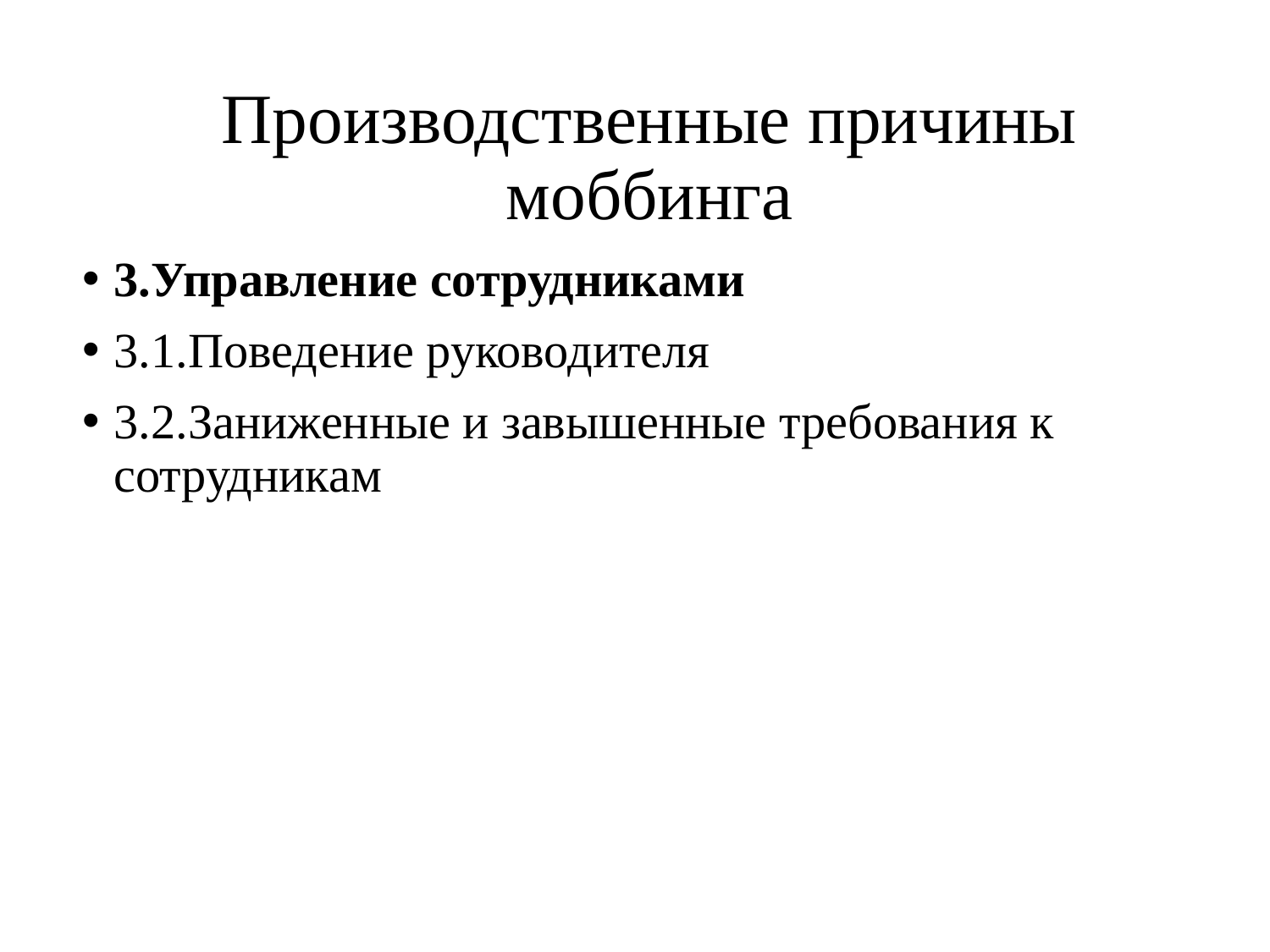

# Производственные причины моббинга
3.Управление сотрудниками
3.1.Поведение руководителя
3.2.Заниженные и завышенные требования к сотрудникам